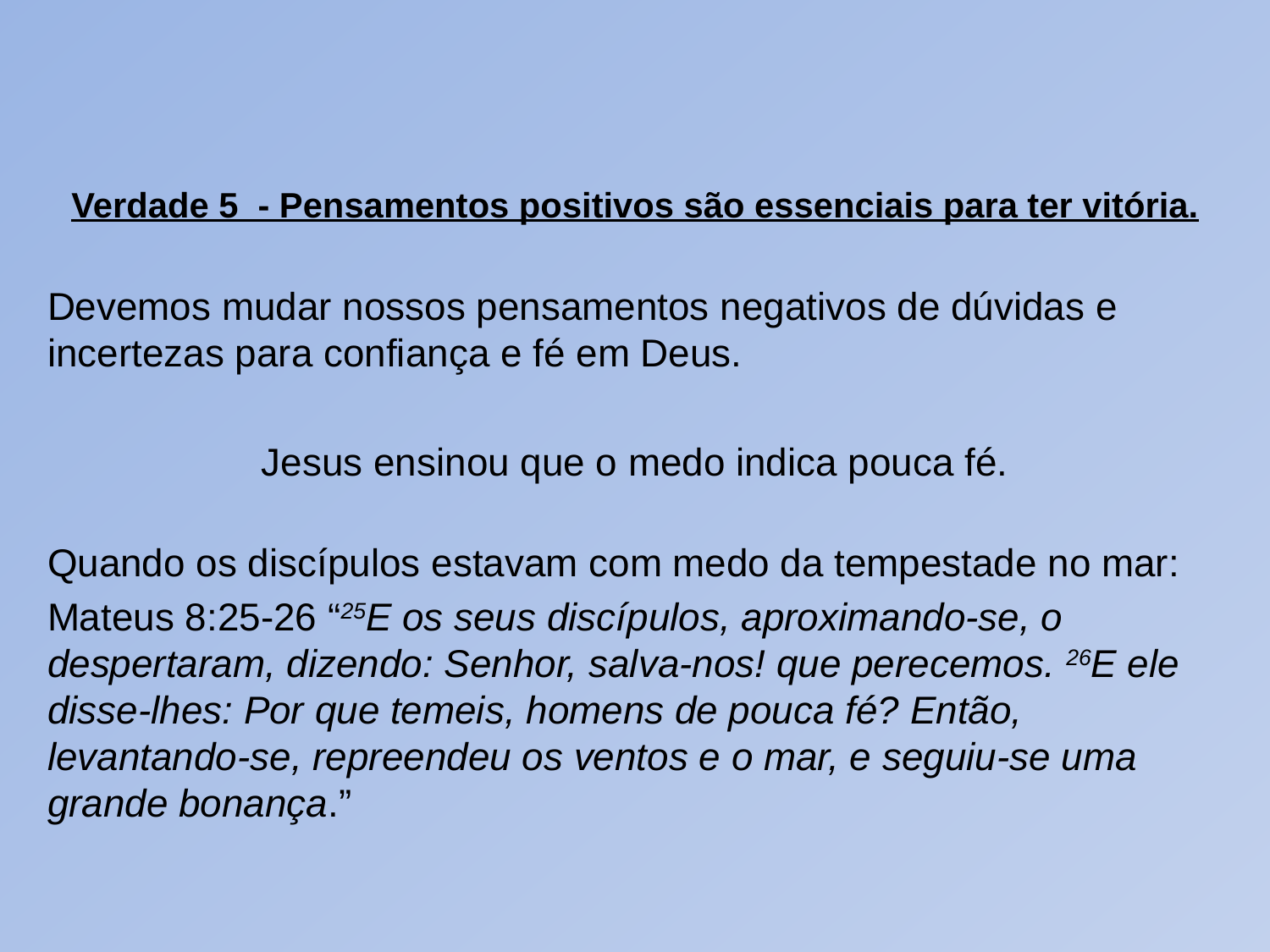

#
Verdade 5  - Pensamentos positivos são essenciais para ter vitória.

Devemos mudar nossos pensamentos negativos de dúvidas e incertezas para confiança e fé em Deus.

Jesus ensinou que o medo indica pouca fé.
Quando os discípulos estavam com medo da tempestade no mar:
Mateus 8:25-26 “25E os seus discípulos, aproximando-se, o despertaram, dizendo: Senhor, salva-nos! que perecemos. 26E ele disse-lhes: Por que temeis, homens de pouca fé? Então, levantando-se, repreendeu os ventos e o mar, e seguiu-se uma grande bonança.”